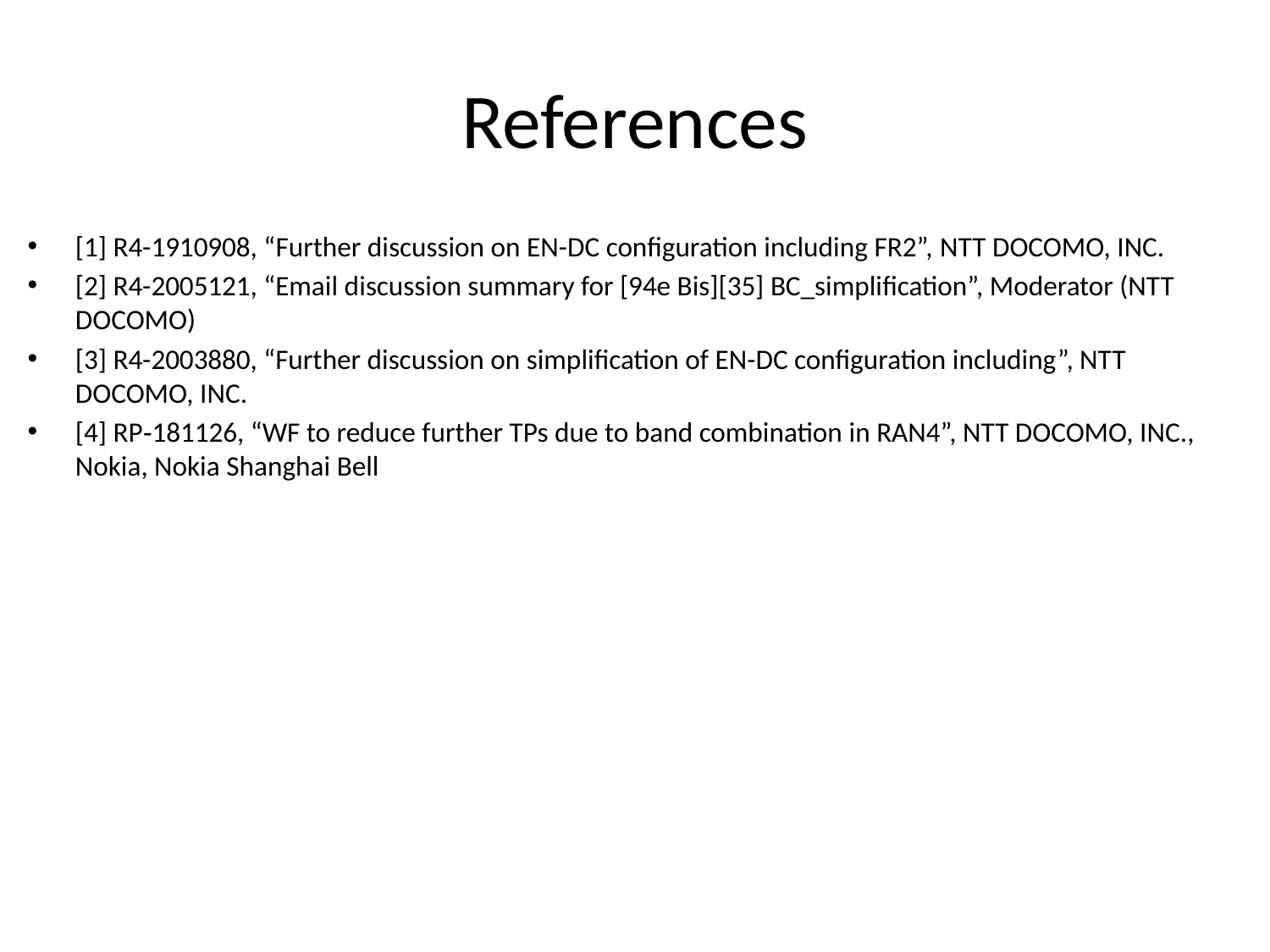

# References
[1] R4-1910908, “Further discussion on EN-DC configuration including FR2”, NTT DOCOMO, INC.
[2] R4-2005121, “Email discussion summary for [94e Bis][35] BC_simplification”, Moderator (NTT DOCOMO)
[3] R4-2003880, “Further discussion on simplification of EN-DC configuration including”, NTT DOCOMO, INC.
[4] RP‑181126, “WF to reduce further TPs due to band combination in RAN4”, NTT DOCOMO, INC., Nokia, Nokia Shanghai Bell